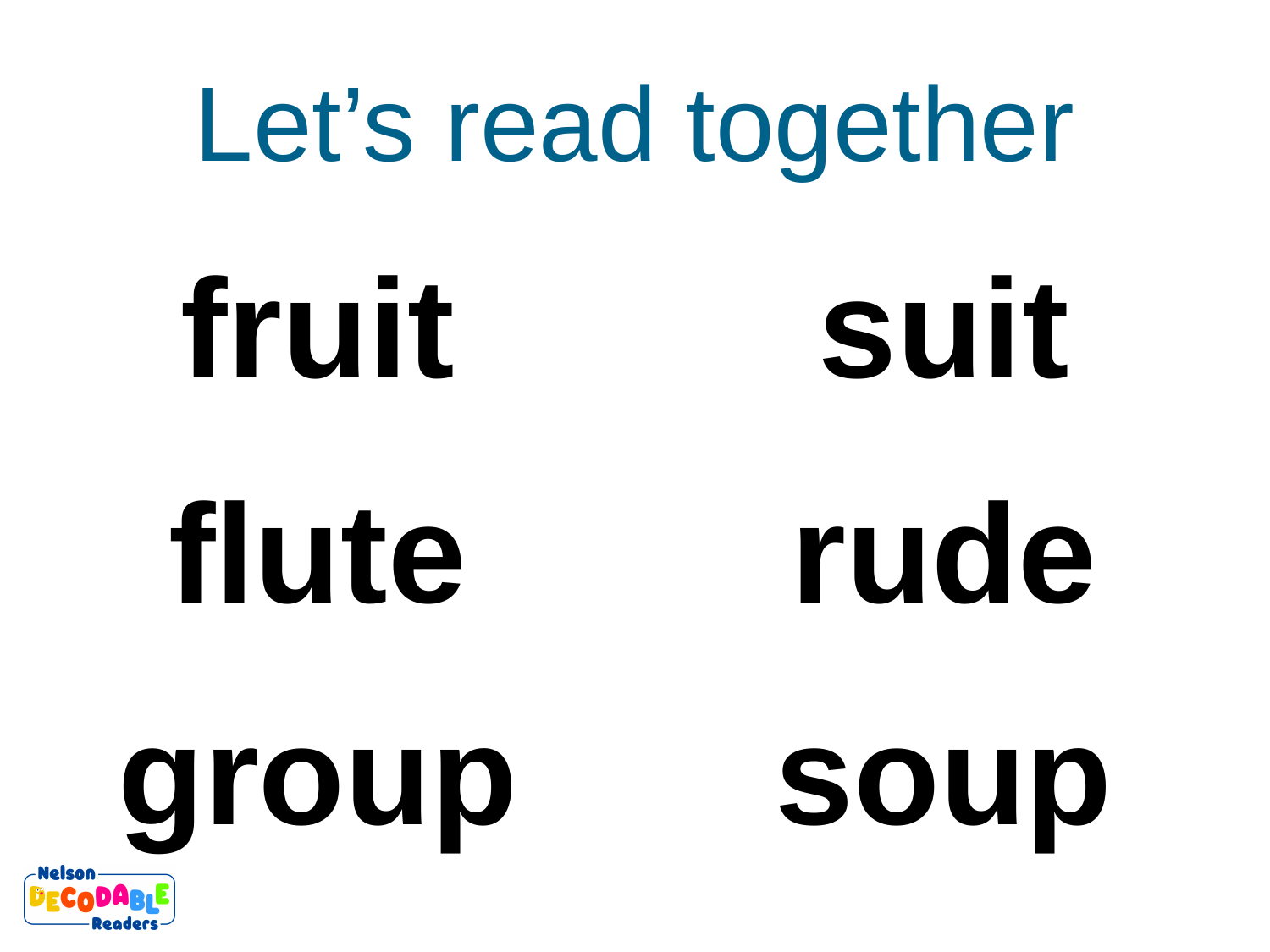

Let’s read together
fruit
suit
flute
rude
soup
group